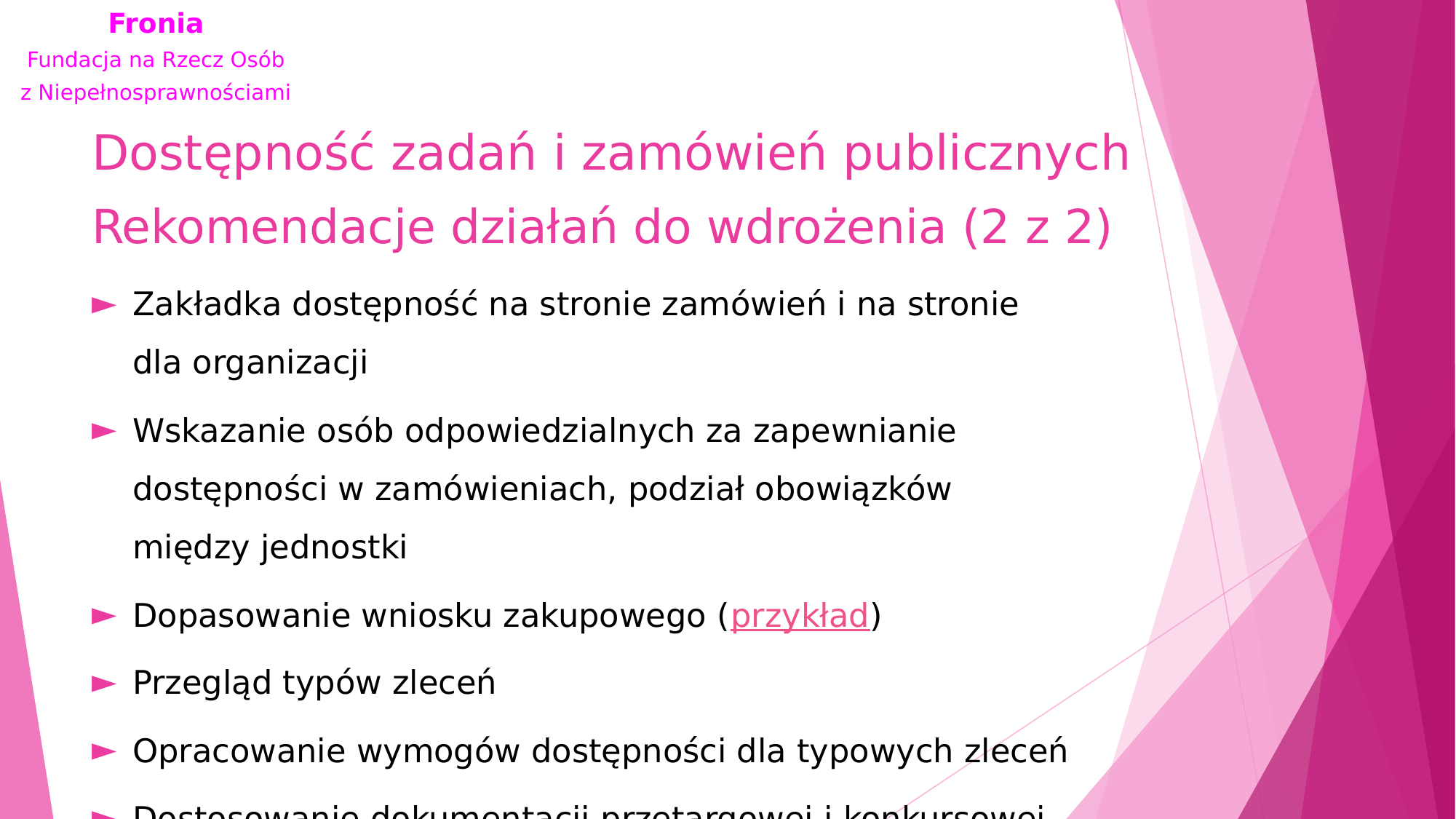

# Dostępność zadań i zamówień publicznych Rekomendacje działań do wdrożenia (2 z 2)
Zakładka dostępność na stronie zamówień i na stronie dla organizacji
Wskazanie osób odpowiedzialnych za zapewnianie dostępności w zamówieniach, podział obowiązków między jednostki
Dopasowanie wniosku zakupowego (przykład)
Przegląd typów zleceń
Opracowanie wymogów dostępności dla typowych zleceń
Dostosowanie dokumentacji przetargowej i konkursowej